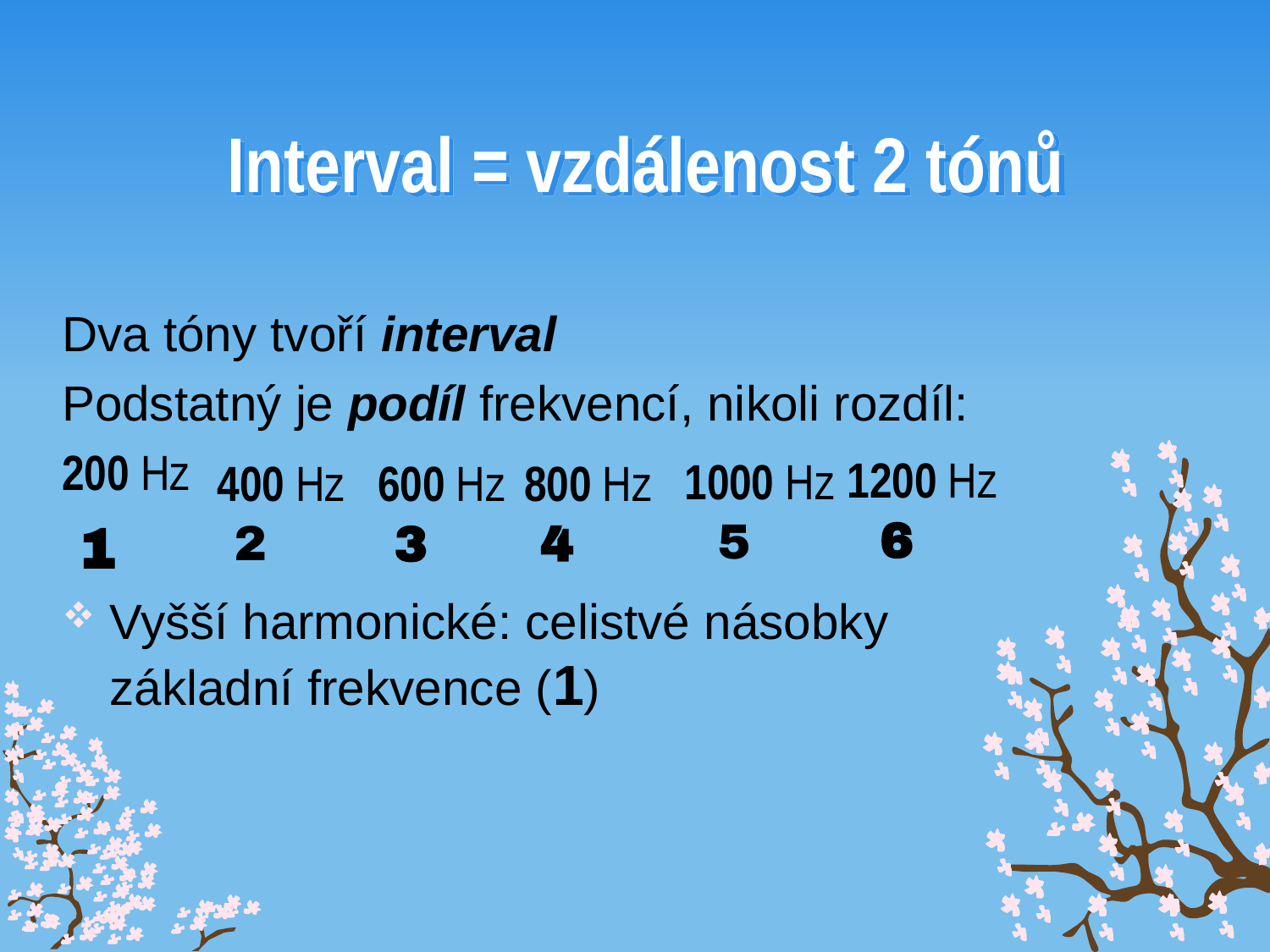

# Interval = vzdálenost 2 tónů
Dva tóny tvoří interval
Podstatný je podíl frekvencí, nikoli rozdíl:
200 Hz
 1
Vyšší harmonické: celistvé násobky základní frekvence (1)

1200 Hz
  6
1000 Hz
  5
800 Hz
 4
400 Hz
 2
600 Hz
 3